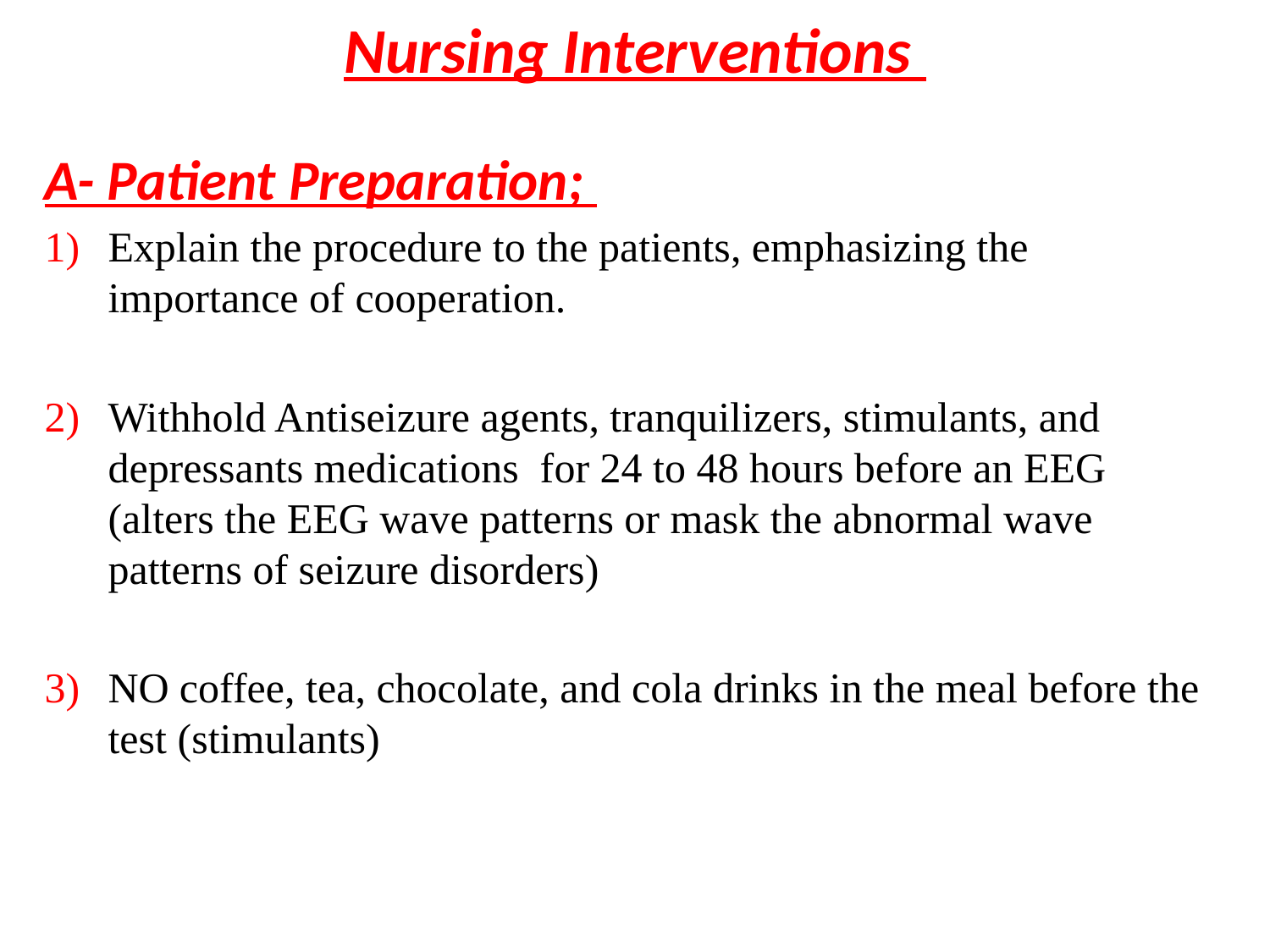

# Nursing Interventions
A- Patient Preparation;
Explain the procedure to the patients, emphasizing the importance of cooperation.

Withhold Antiseizure agents, tranquilizers, stimulants, and depressants medications  for 24 to 48 hours before an EEG   (alters the EEG wave patterns or mask the abnormal wave patterns of seizure disorders)

NO coffee, tea, chocolate, and cola drinks in the meal before the test (stimulants)